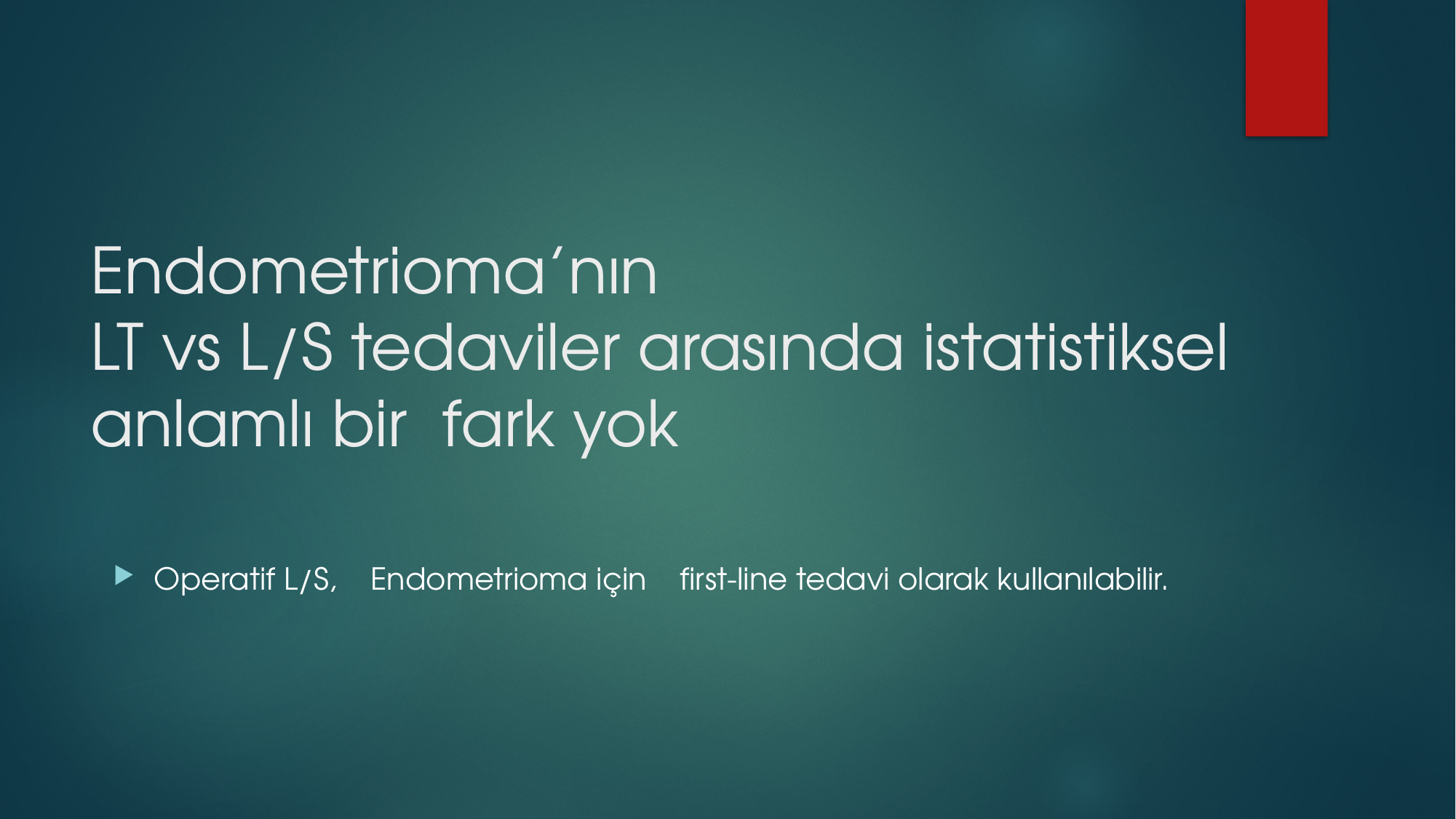

# Endometrioma’nın LT vs L/S tedaviler arasında istatistiksel anlamlı bir  fark yok
Operatif L/S,    Endometrioma için    first-line tedavi olarak kullanılabilir.